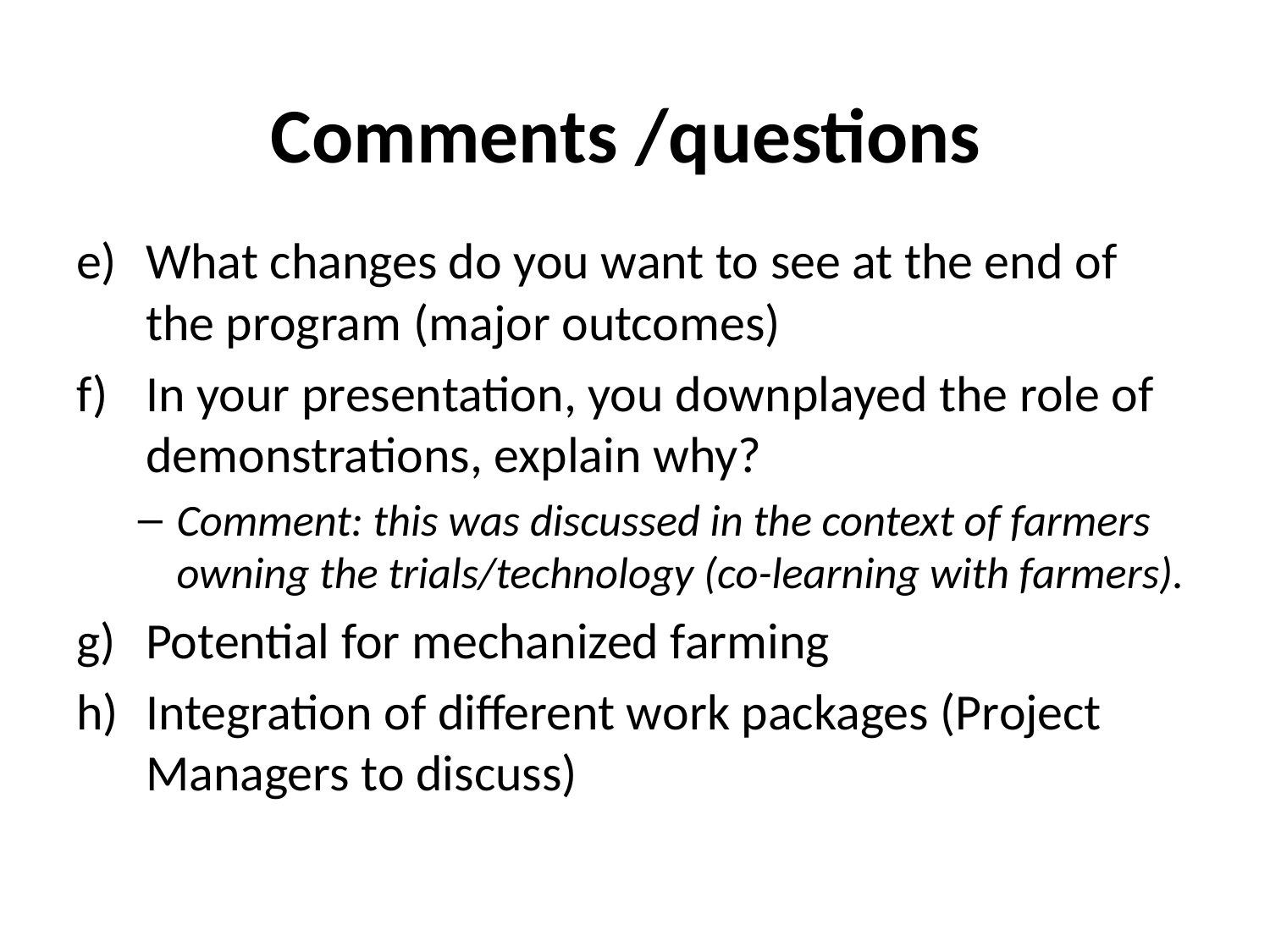

# Comments /questions
What changes do you want to see at the end of the program (major outcomes)
In your presentation, you downplayed the role of demonstrations, explain why?
Comment: this was discussed in the context of farmers owning the trials/technology (co-learning with farmers).
Potential for mechanized farming
Integration of different work packages (Project Managers to discuss)